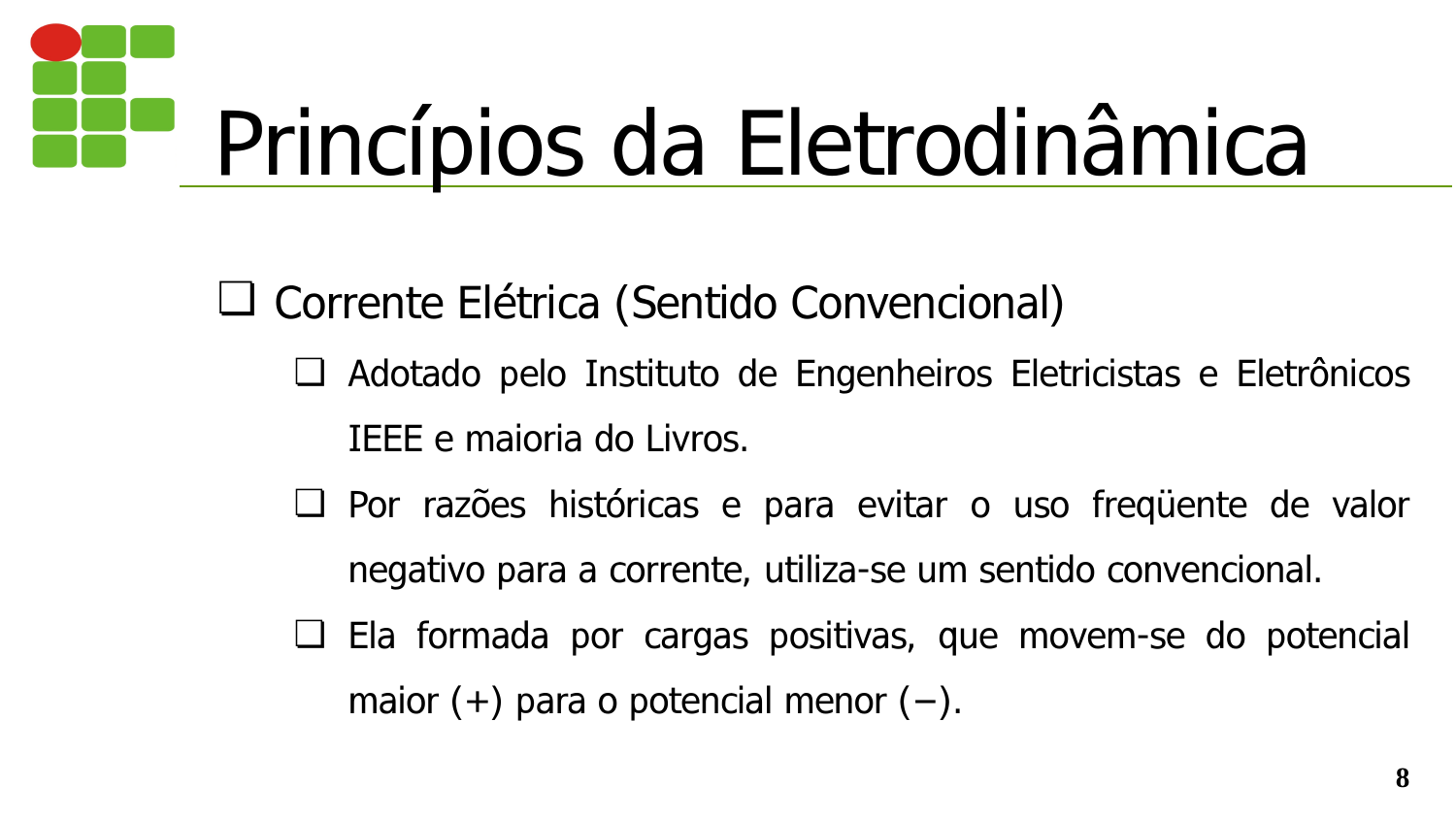

# Princípios da Eletrodinâmica
Corrente Elétrica (Sentido Convencional)
Adotado pelo Instituto de Engenheiros Eletricistas e Eletrônicos IEEE e maioria do Livros.
Por razões históricas e para evitar o uso freqüente de valor negativo para a corrente, utiliza-se um sentido convencional.
Ela formada por cargas positivas, que movem-se do potencial maior (+) para o potencial menor (−).
8